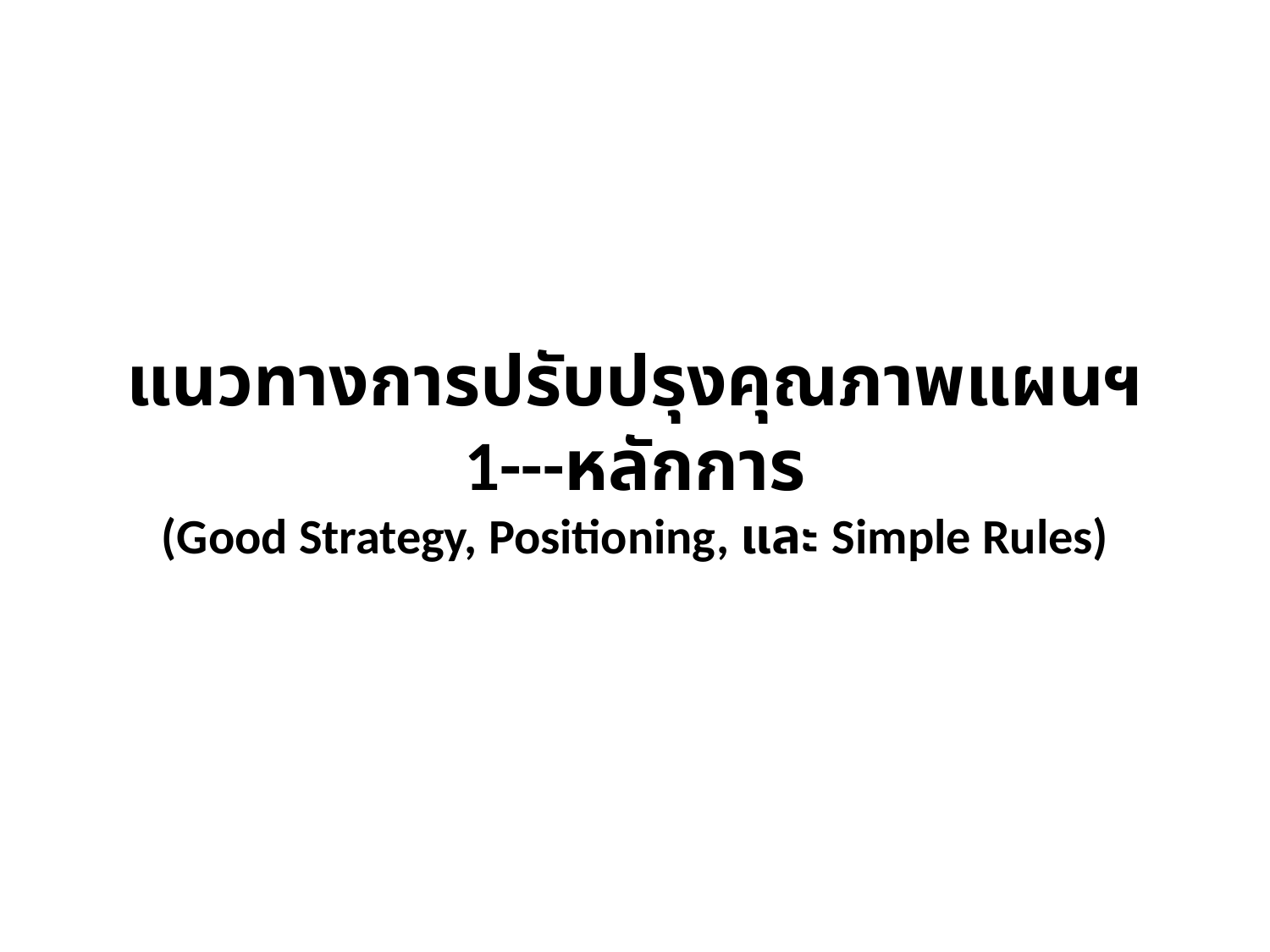

# แนวทางการปรับปรุงคุณภาพแผนฯ 1---หลักการ (Good Strategy, Positioning, และ Simple Rules)